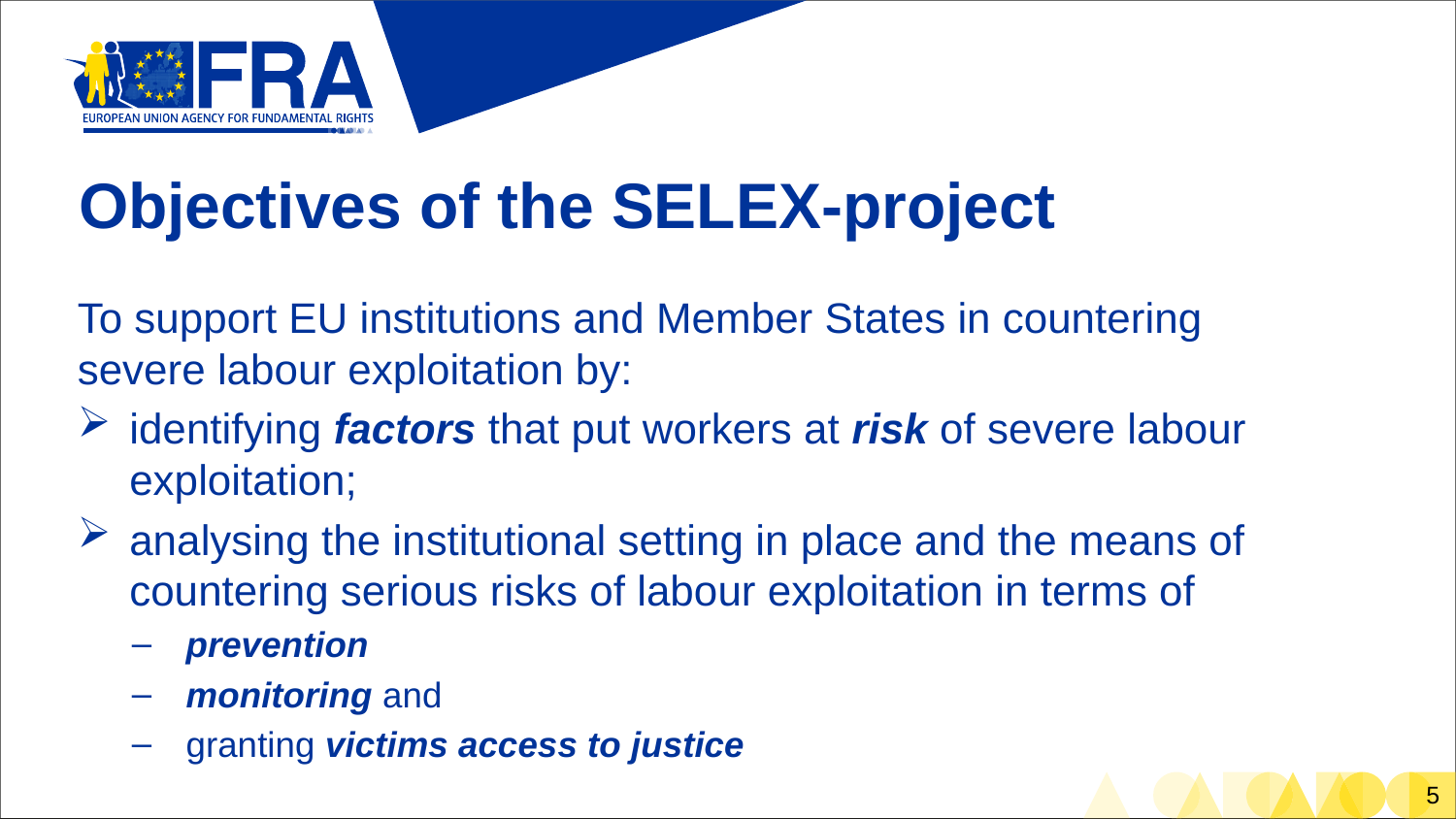

# Objectives of the SELEX-project
To support EU institutions and Member States in countering severe labour exploitation by:
identifying factors that put workers at risk of severe labour exploitation;
analysing the institutional setting in place and the means of  countering serious risks of labour exploitation in terms of
prevention
monitoring and
granting victims access to justice